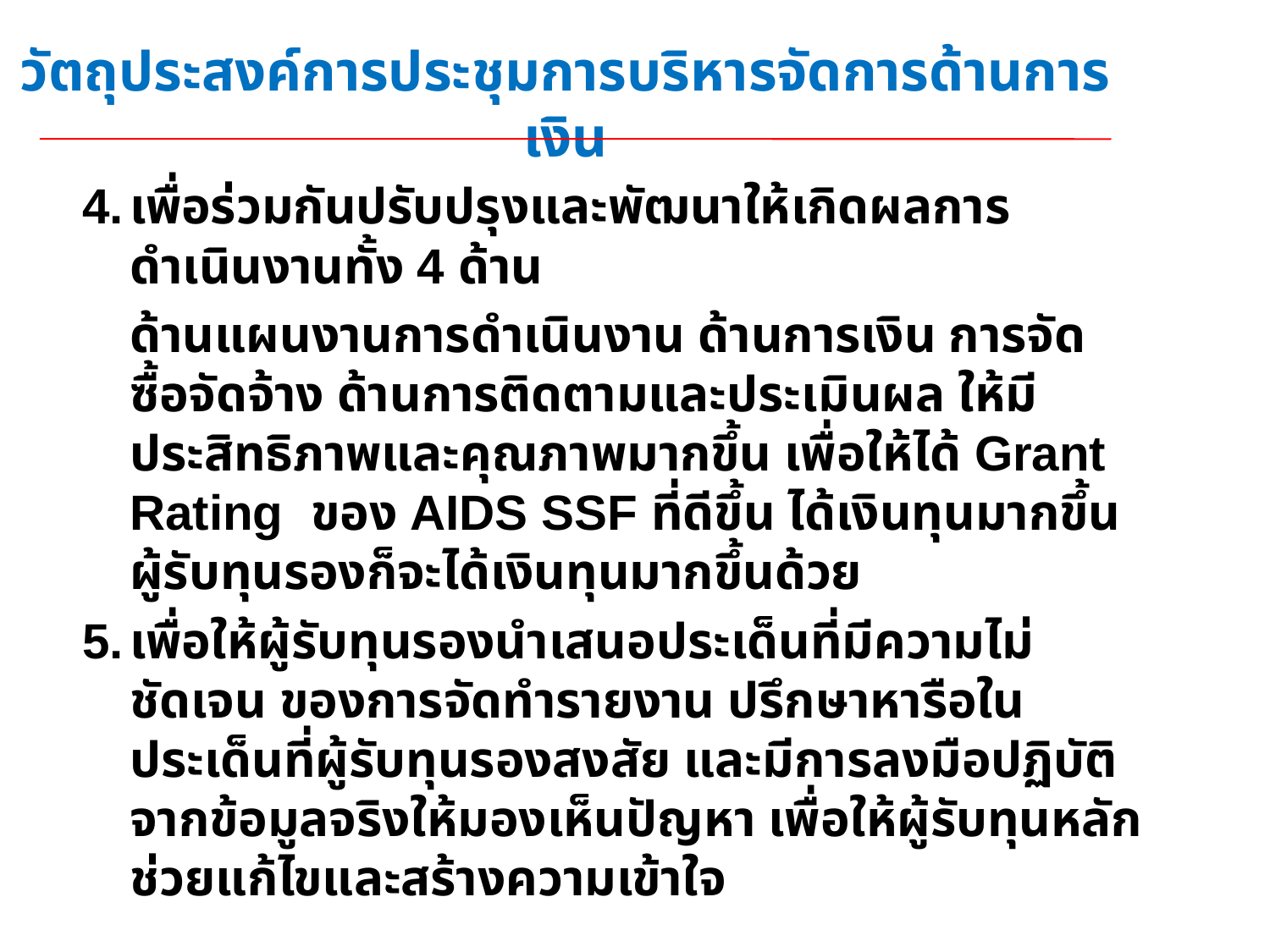

วัตถุประสงค์การประชุมการบริหารจัดการด้านการเงิน
4.	เพื่อร่วมกันปรับปรุงและพัฒนาให้เกิดผลการดำเนินงานทั้ง 4 ด้าน
	ด้านแผนงานการดำเนินงาน ด้านการเงิน การจัดซื้อจัดจ้าง ด้านการติดตามและประเมินผล ให้มีประสิทธิภาพและคุณภาพมากขึ้น เพื่อให้ได้ Grant Rating  ของ AIDS SSF ที่ดีขึ้น ได้เงินทุนมากขึ้น ผู้รับทุนรองก็จะได้เงินทุนมากขึ้นด้วย
5.	เพื่อให้ผู้รับทุนรองนำเสนอประเด็นที่มีความไม่ชัดเจน ของการจัดทำรายงาน ปรึกษาหารือในประเด็นที่ผู้รับทุนรองสงสัย และมีการลงมือปฏิบัติจากข้อมูลจริงให้มองเห็นปัญหา เพื่อให้ผู้รับทุนหลักช่วยแก้ไขและสร้างความเข้าใจ